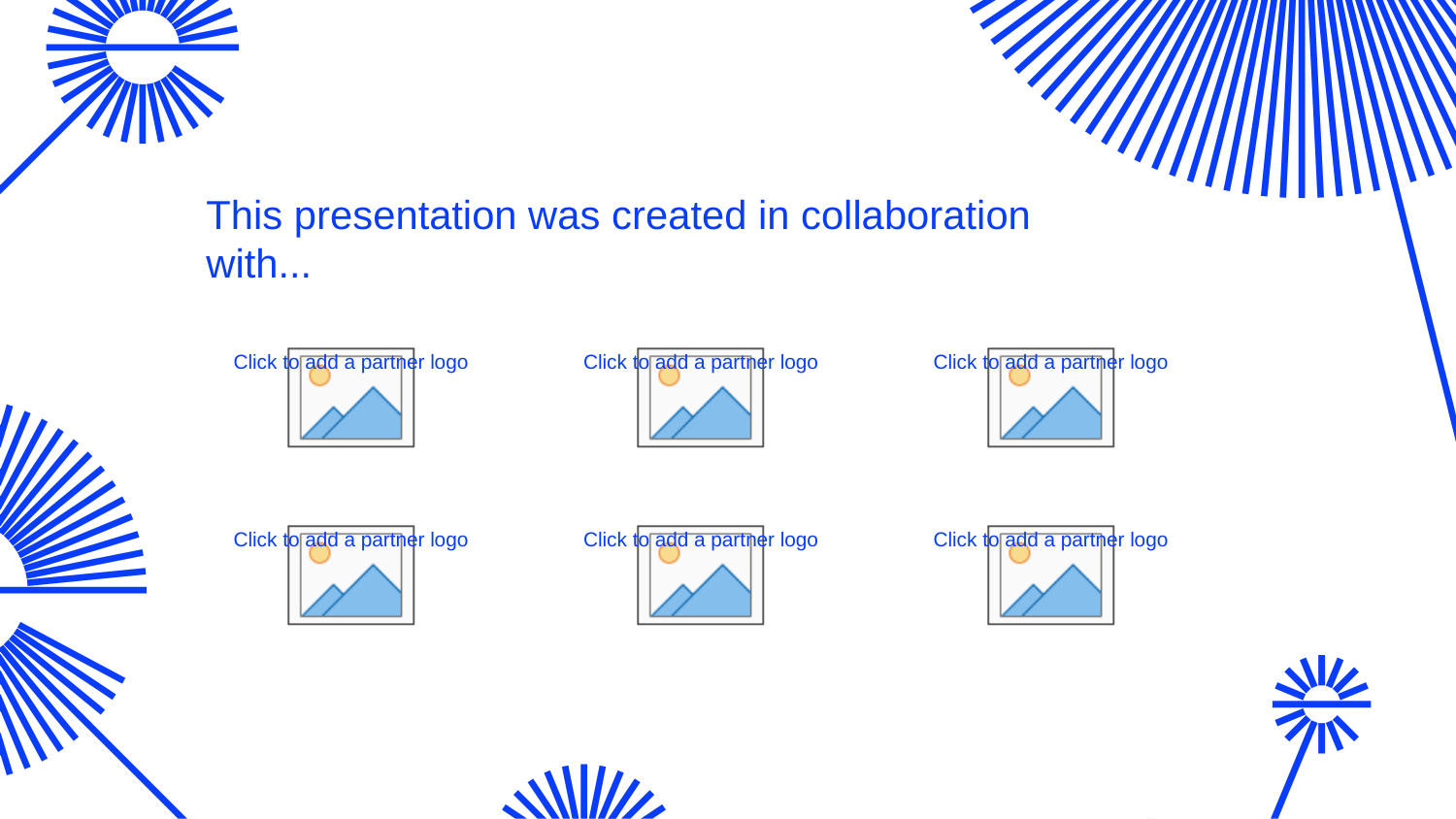

# This presentation was created in collaboration with...